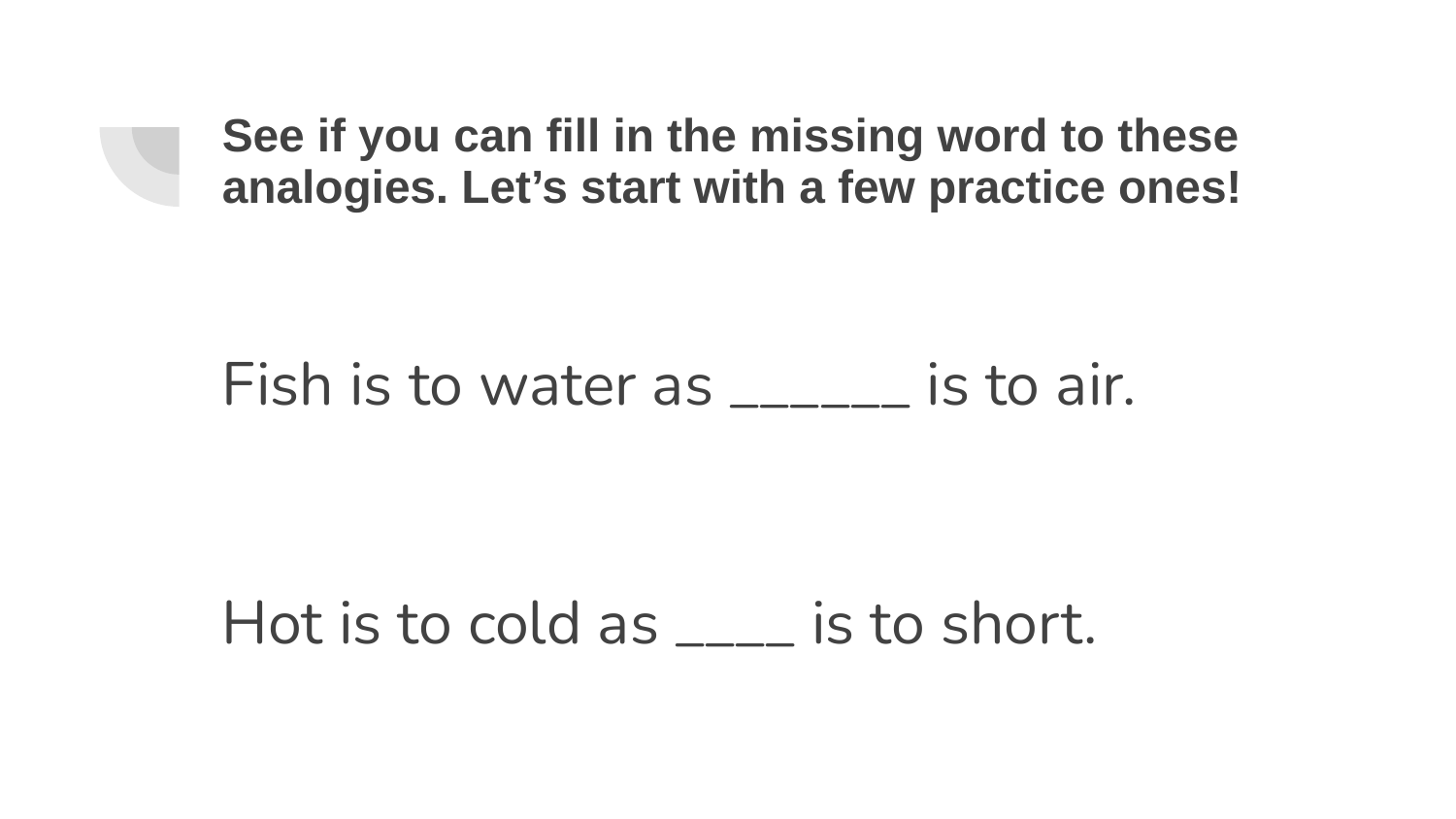

# See if you can fill in the missing word to these analogies. Let’s start with a few practice ones!
Fish is to water as ______ is to air.

Hot is to cold as ____ is to short.